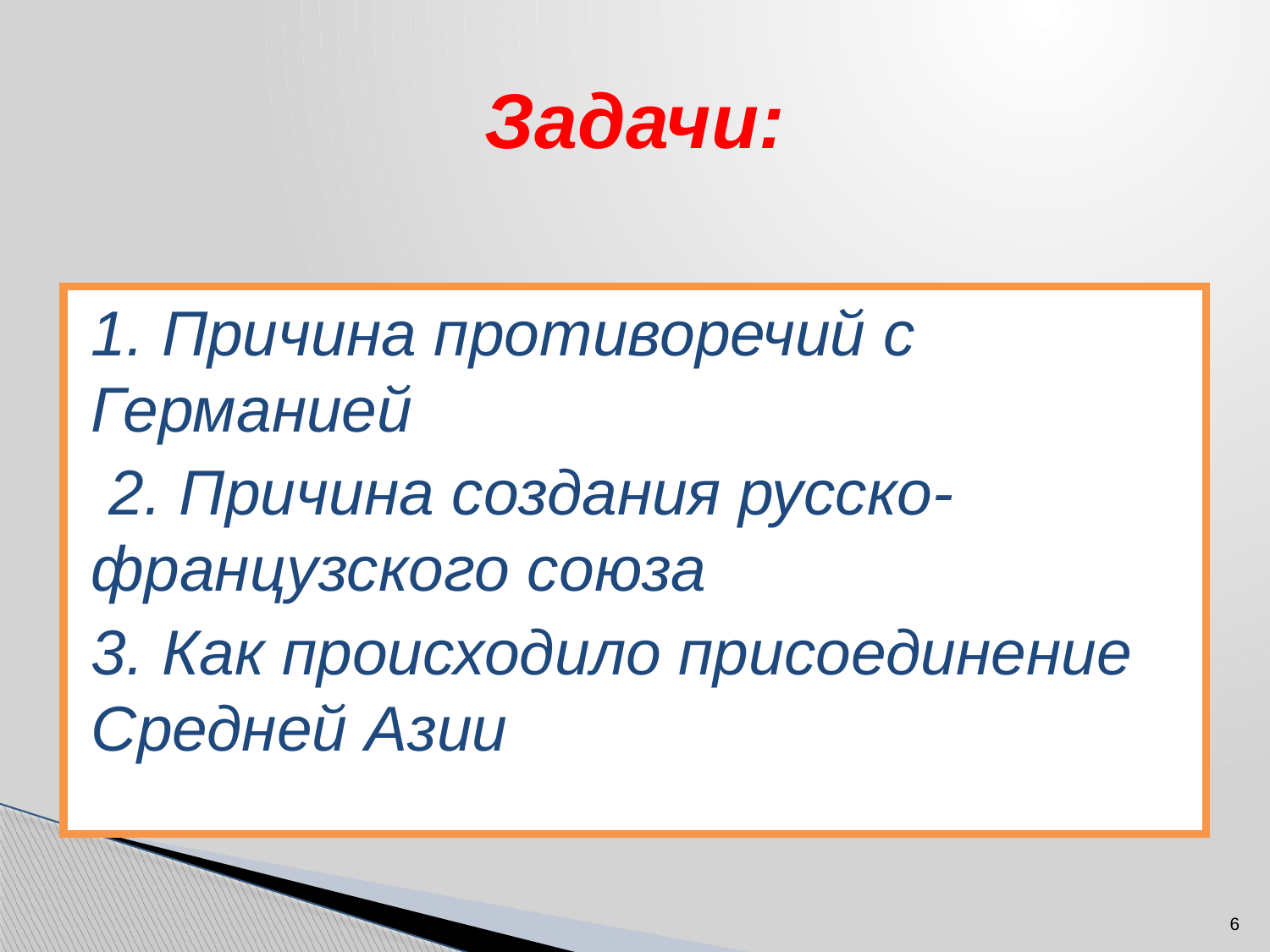

# Задачи:
1. Причина противоречий с Германией
 2. Причина создания русско-французского союза
3. Как происходило присоединение Средней Азии

6